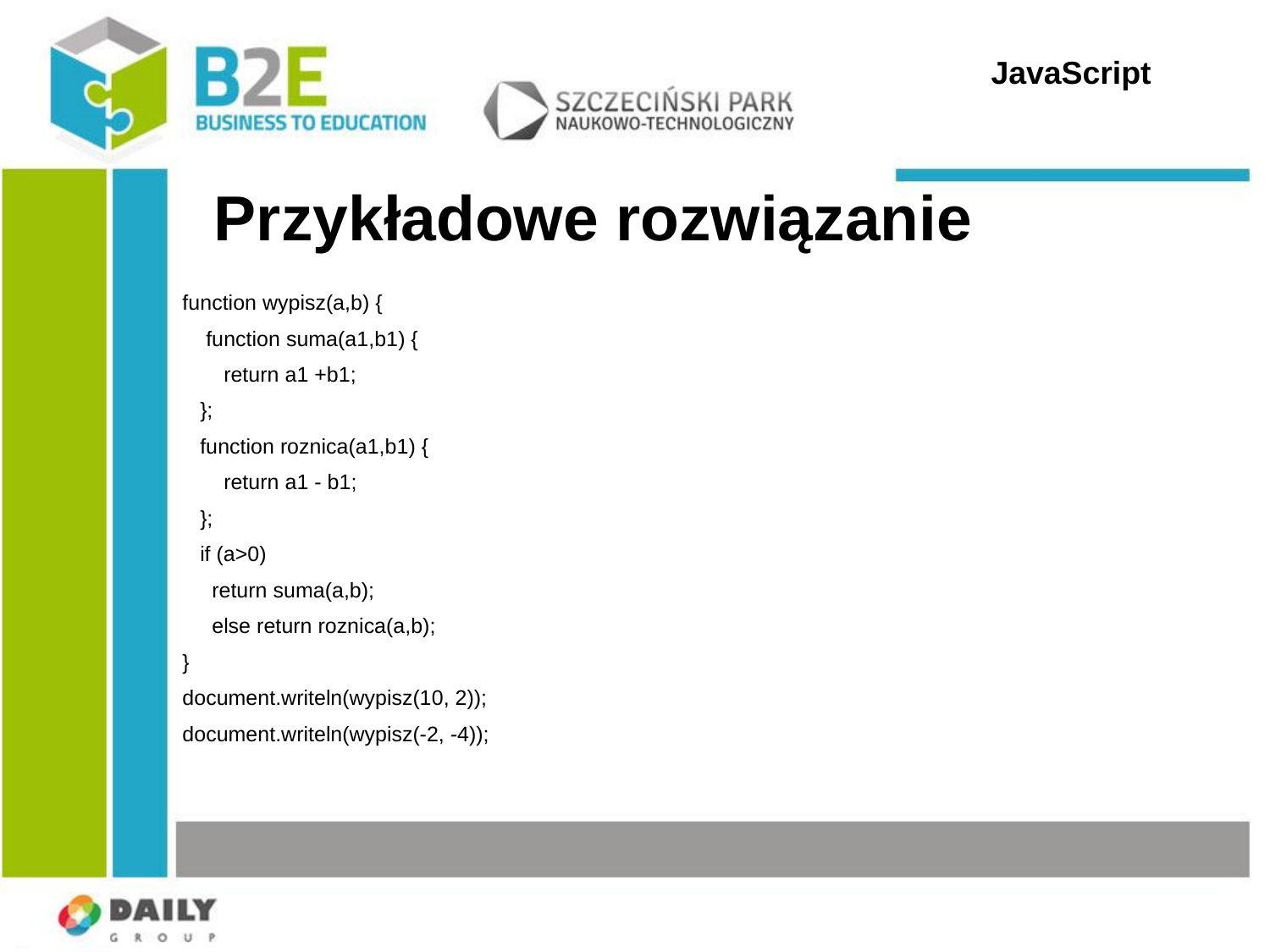

JavaScript
Przykładowe rozwiązanie
function wypisz(a,b) {
    function suma(a1,b1) {
       return a1 +b1;
   };
   function roznica(a1,b1) {
       return a1 - b1;
   };
   if (a>0)
     return suma(a,b);
     else return roznica(a,b);
}
document.writeln(wypisz(10, 2));
document.writeln(wypisz(-2, -4));